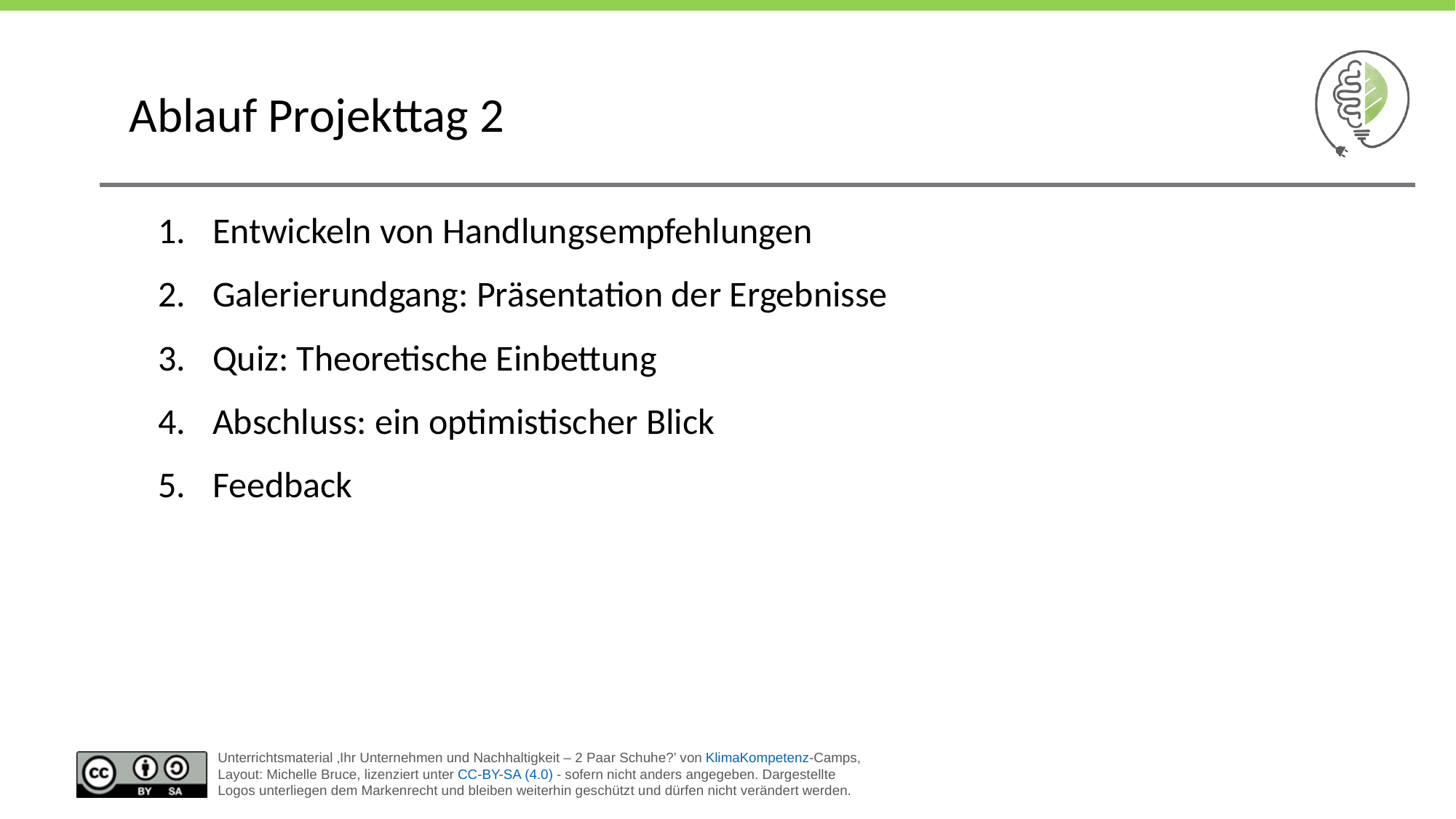

Ablauf Projekttag 2
Entwickeln von Handlungsempfehlungen
Galerierundgang: Präsentation der Ergebnisse
Quiz: Theoretische Einbettung
Abschluss: ein optimistischer Blick
Feedback